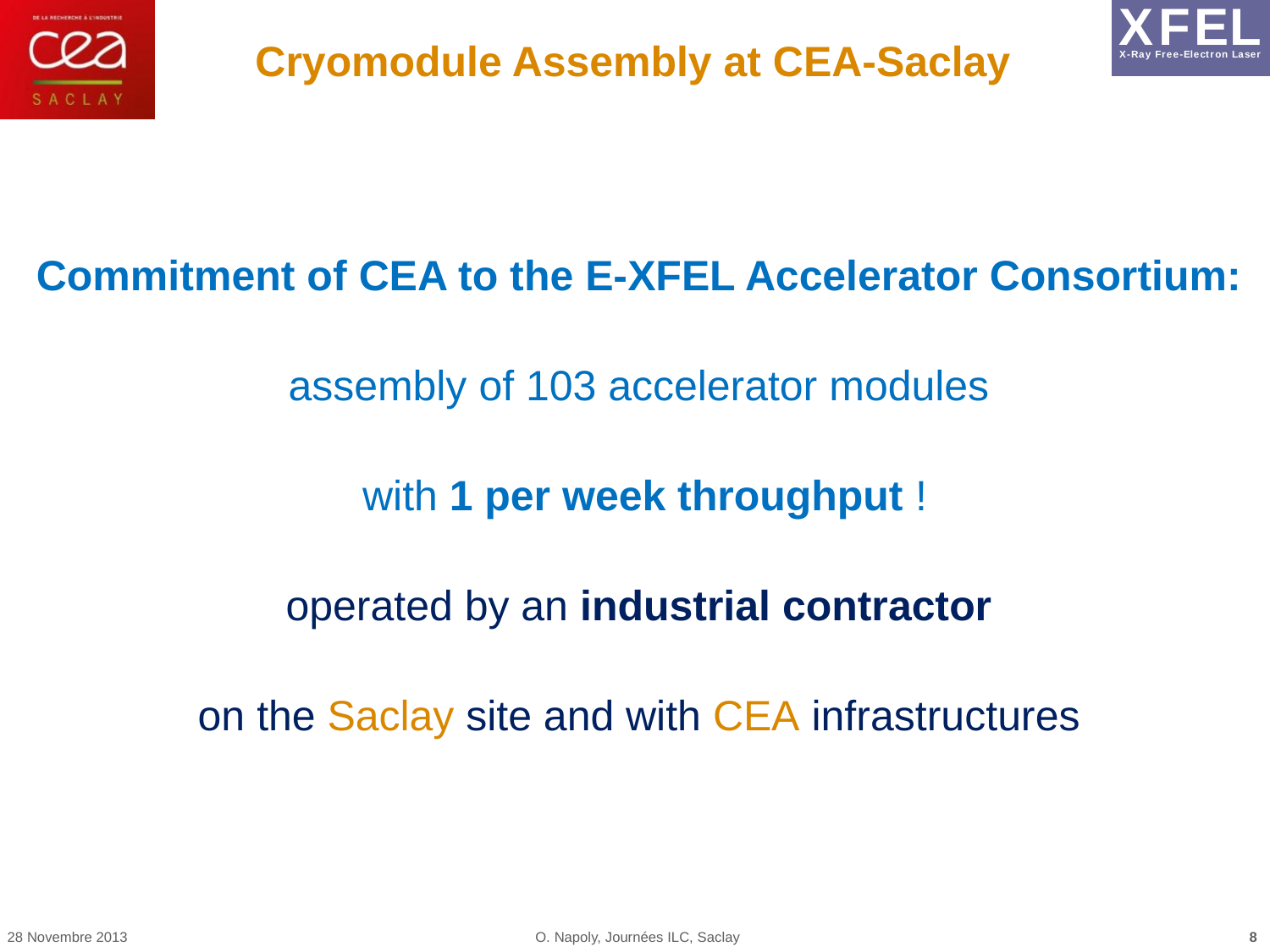

# Cryomodule Assembly at CEA-Saclay

Commitment of CEA to the E-XFEL Accelerator Consortium:
assembly of 103 accelerator modules
 with 1 per week throughput !
operated by an industrial contractor
on the Saclay site and with CEA infrastructures
28 Novembre 2013
O. Napoly, Journées ILC, Saclay
8